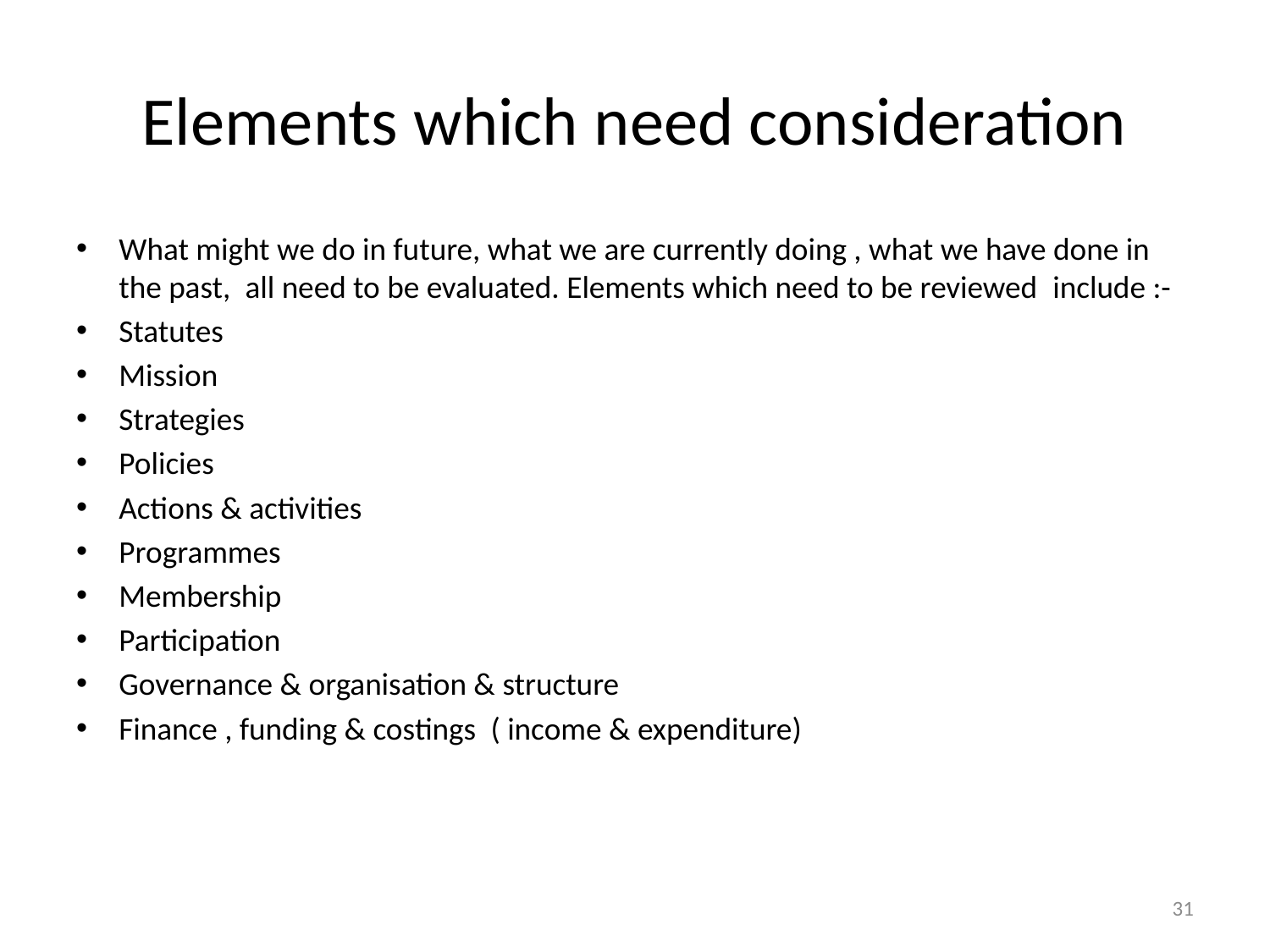

# Elements which need consideration
What might we do in future, what we are currently doing , what we have done in the past,  all need to be evaluated. Elements which need to be reviewed  include :-
Statutes
Mission
Strategies
Policies
Actions & activities
Programmes
Membership
Participation
Governance & organisation & structure
Finance , funding & costings  ( income & expenditure)

31